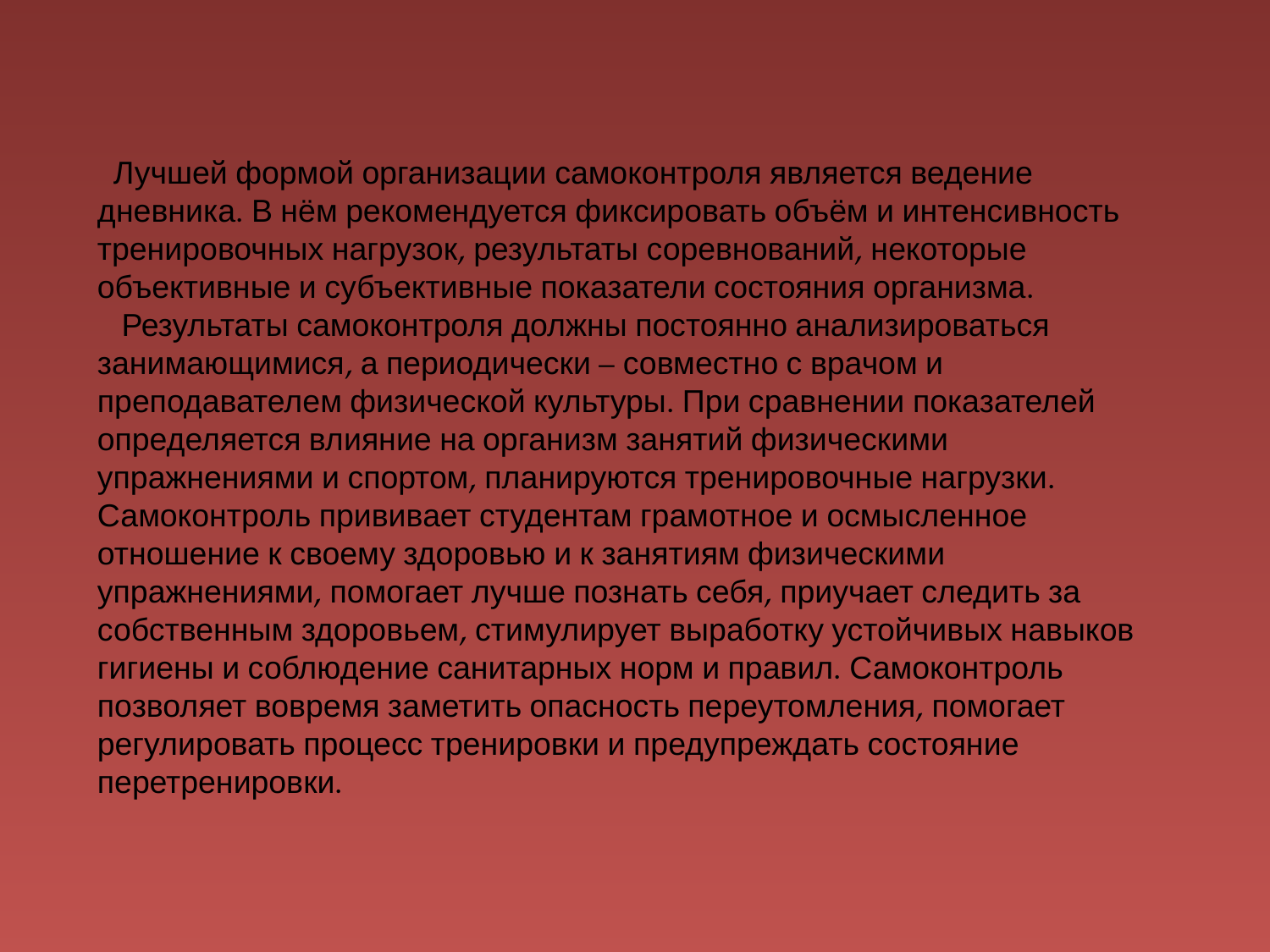

Лучшей формой организации самоконтроля является ведение дневника. В нём рекомендуется фиксировать объём и интенсивность тренировочных нагрузок, результаты соревнований, некоторые объективные и субъективные показатели состояния организма.
   Результаты самоконтроля должны постоянно анализироваться занимающимися, а периодически – совместно с врачом и преподавателем физической культуры. При сравнении показателей определяется влияние на организм занятий физическими упражнениями и спортом, планируются тренировочные нагрузки. Самоконтроль прививает студентам грамотное и осмысленное отношение к своему здоровью и к занятиям физическими упражнениями, помогает лучше познать себя, приучает следить за собственным здоровьем, стимулирует выработку устойчивых навыков гигиены и соблюдение санитарных норм и правил. Самоконтроль позволяет вовремя заметить опасность переутомления, помогает регулировать процесс тренировки и предупреждать состояние перетренировки.